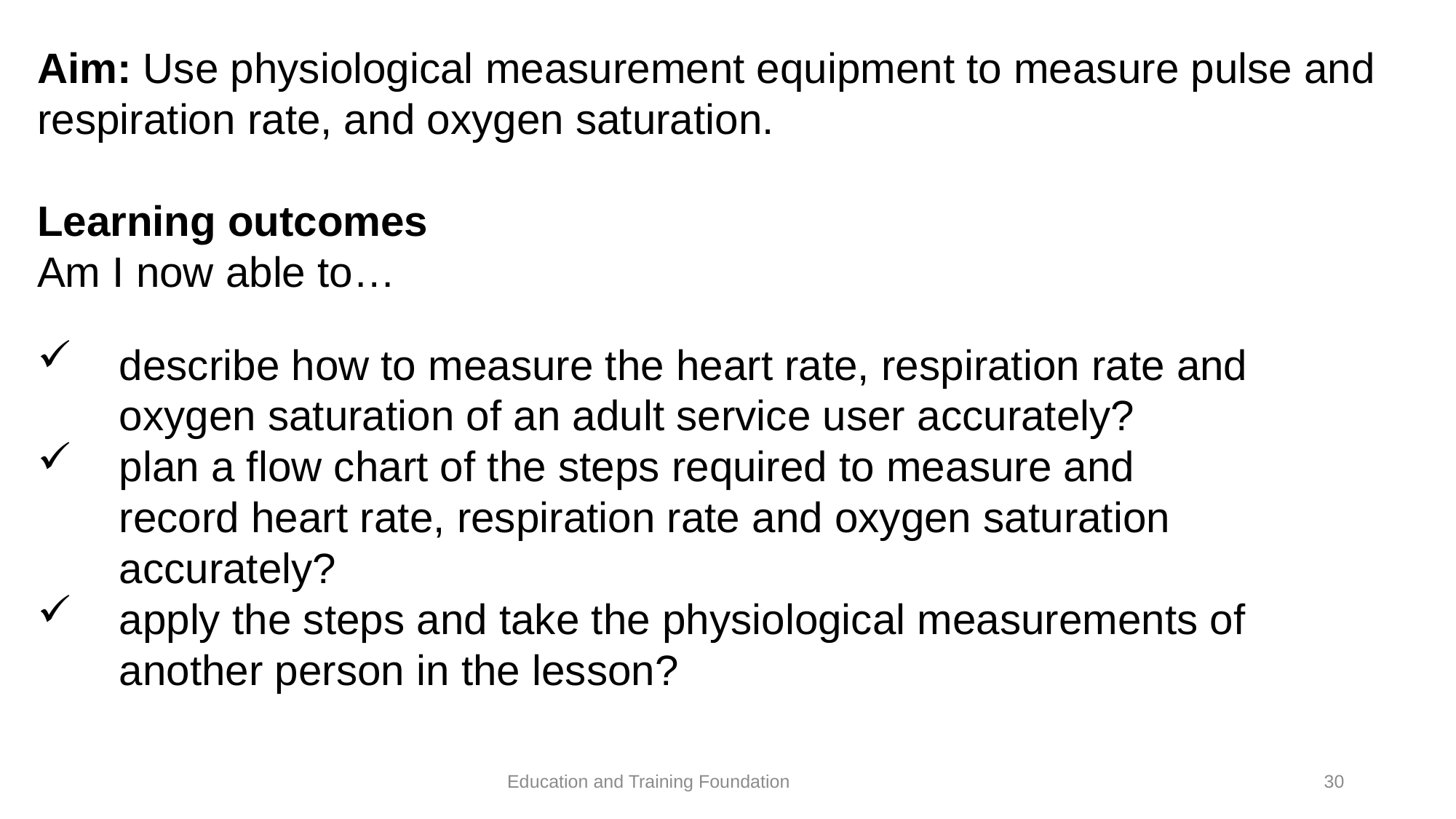

# Aim: Use physiological measurement equipment to measure pulse and respiration rate, and oxygen saturation. Learning outcomes Am I now able to…
describe how to measure the heart rate, respiration rate and oxygen saturation of an adult service user accurately?
plan a flow chart of the steps required to measure and record heart rate, respiration rate and oxygen saturation accurately?
apply the steps and take the physiological measurements of another person in the lesson?

30
Education and Training Foundation